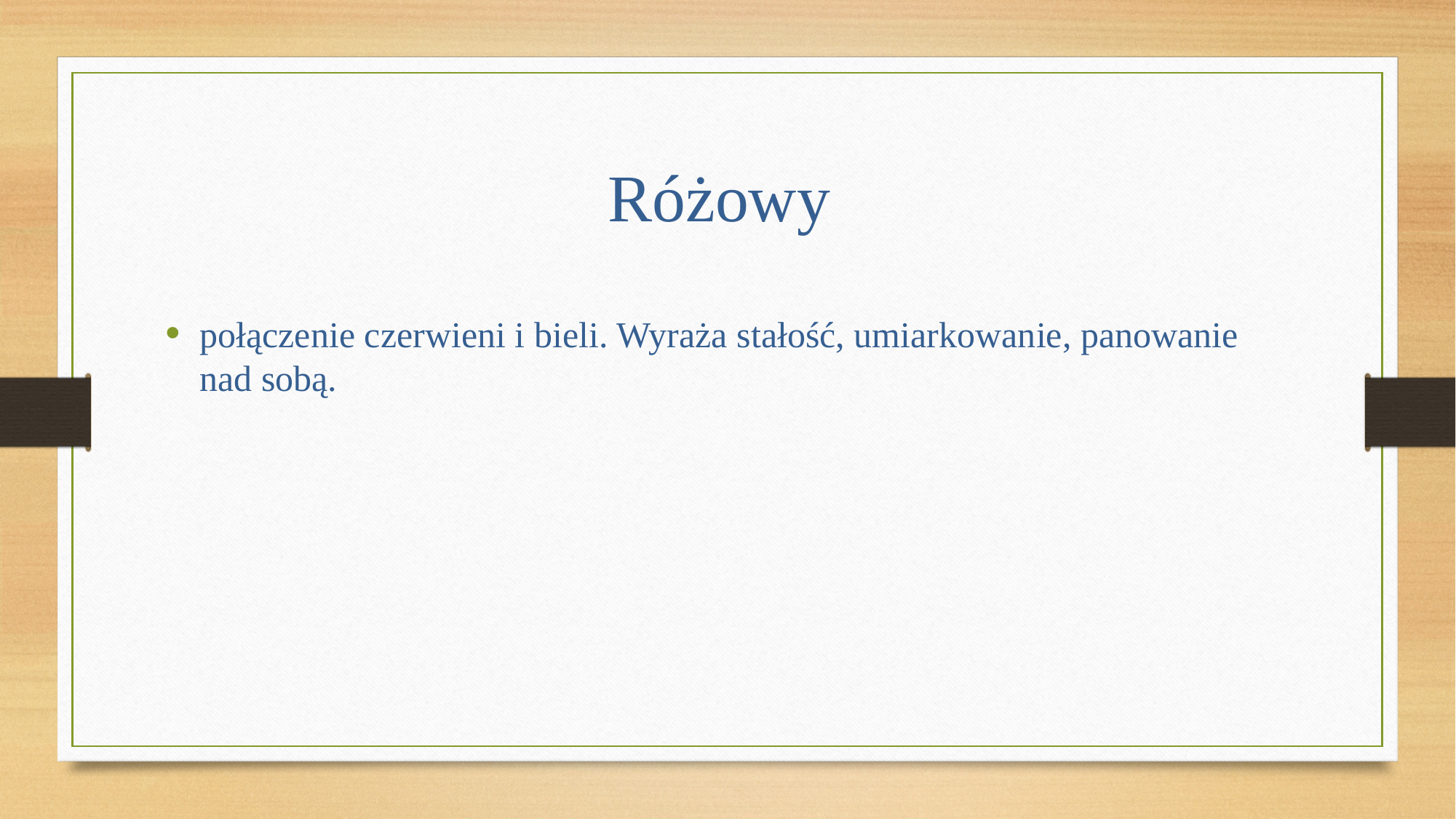

# Różowy
połączenie czerwieni i bieli. Wyraża stałość, umiarkowanie, panowanie nad sobą.